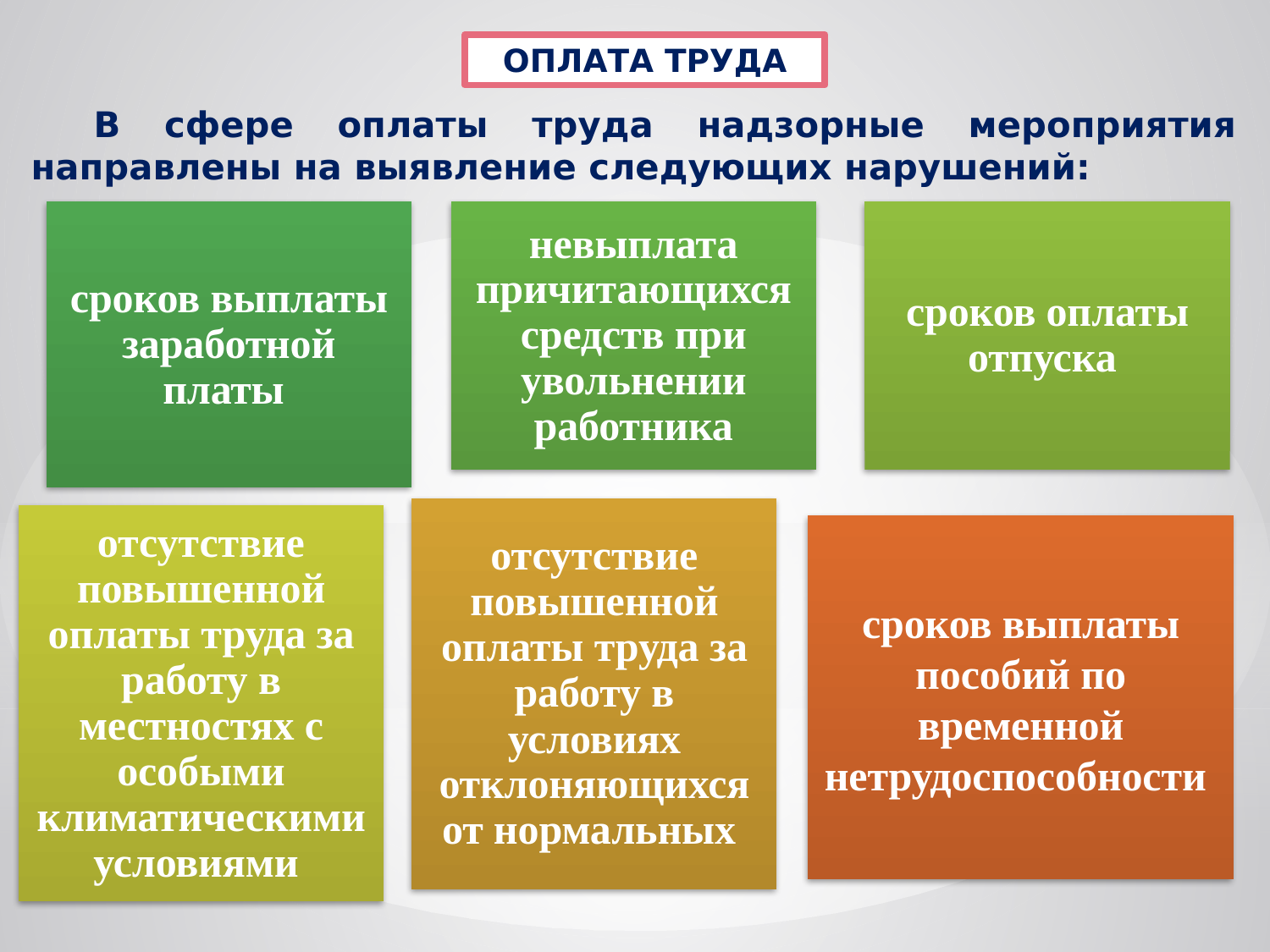

ОПЛАТА ТРУДА
В сфере оплаты труда надзорные мероприятия направлены на выявление следующих нарушений:
сроков выплаты заработной платы
невыплата причитающихся средств при увольнении работника
сроков оплаты отпуска
отсутствие повышенной оплаты труда за работу в условиях отклоняющихся от нормальных
отсутствие повышенной оплаты труда за работу в местностях с особыми климатическими условиями
сроков выплаты пособий по временной нетрудоспособности